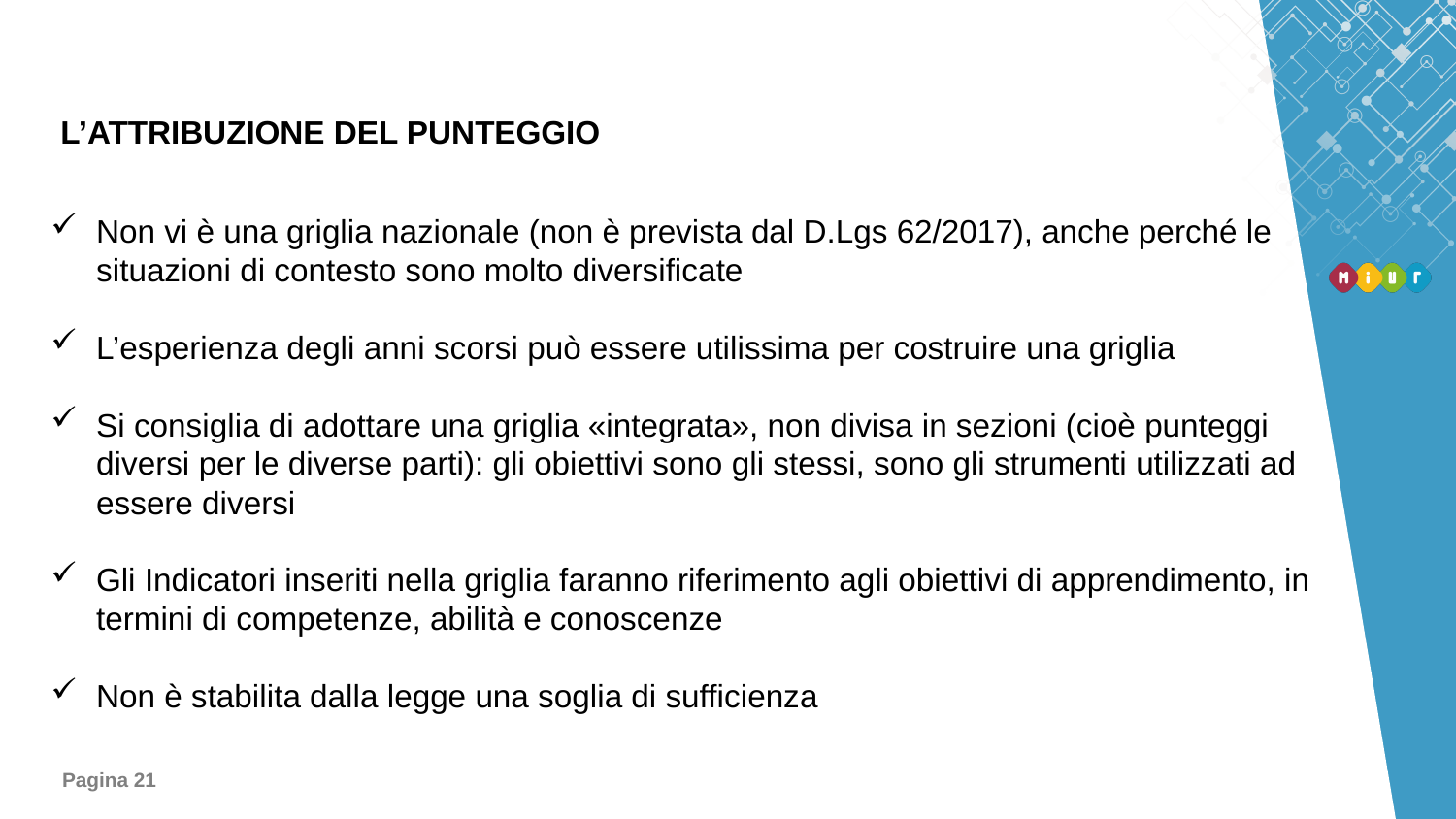

L’ATTRIBUZIONE DEL PUNTEGGIO

Non vi è una griglia nazionale (non è prevista dal D.Lgs 62/2017), anche perché le situazioni di contesto sono molto diversificate

L’esperienza degli anni scorsi può essere utilissima per costruire una griglia

Si consiglia di adottare una griglia «integrata», non divisa in sezioni (cioè punteggi diversi per le diverse parti): gli obiettivi sono gli stessi, sono gli strumenti utilizzati ad essere diversi

Gli Indicatori inseriti nella griglia faranno riferimento agli obiettivi di apprendimento, in termini di competenze, abilità e conoscenze

Non è stabilita dalla legge una soglia di sufficienza